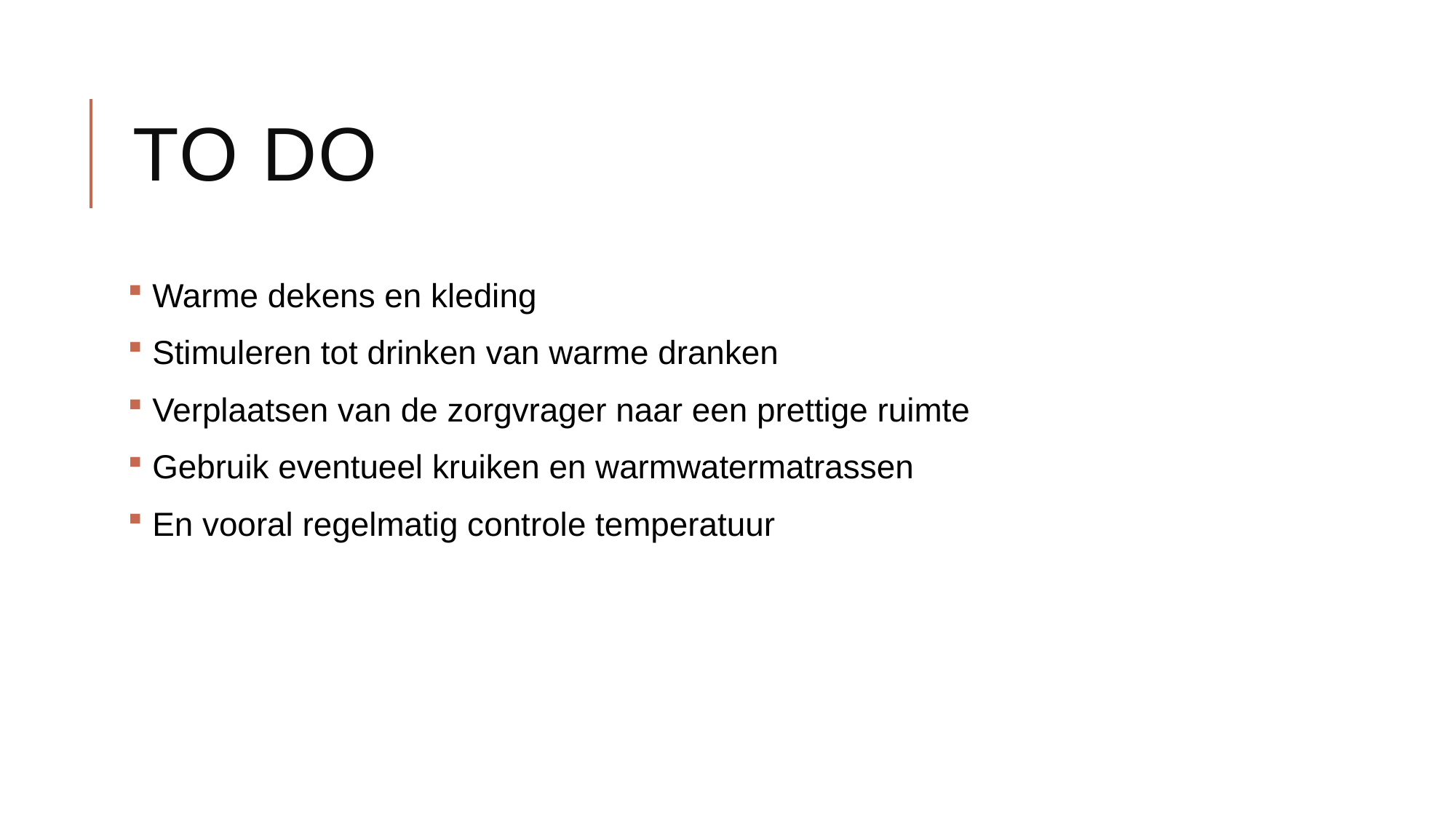

# TO DO
 Warme dekens en kleding
 Stimuleren tot drinken van warme dranken
 Verplaatsen van de zorgvrager naar een prettige ruimte
 Gebruik eventueel kruiken en warmwatermatrassen
 En vooral regelmatig controle temperatuur